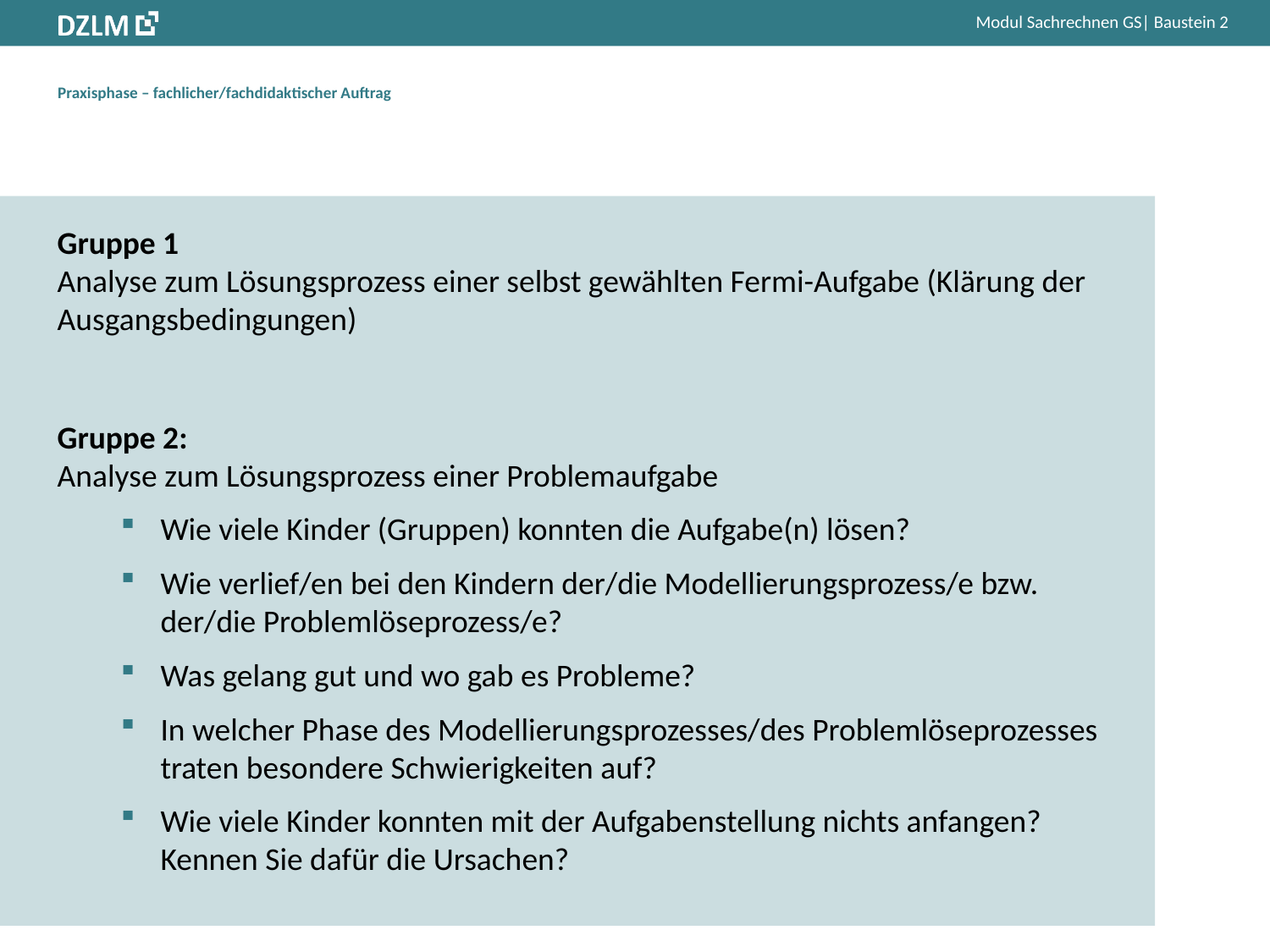

# Praxisphase – fachlicher/fachdidaktischer Auftrag

Gruppe 1
Analyse zum Lösungsprozess einer selbst gewählten Fermi-Aufgabe (Klärung der
Ausgangsbedingungen)

Gruppe 2:
Analyse zum Lösungsprozess einer Problemaufgabe
Wie viele Kinder (Gruppen) konnten die Aufgabe(n) lösen?
Wie verlief/en bei den Kindern der/die Modellierungsprozess/e bzw. der/die Problemlöseprozess/e?
Was gelang gut und wo gab es Probleme?
In welcher Phase des Modellierungsprozesses/des Problemlöseprozesses traten besondere Schwierigkeiten auf?
Wie viele Kinder konnten mit der Aufgabenstellung nichts anfangen? Kennen Sie dafür die Ursachen?